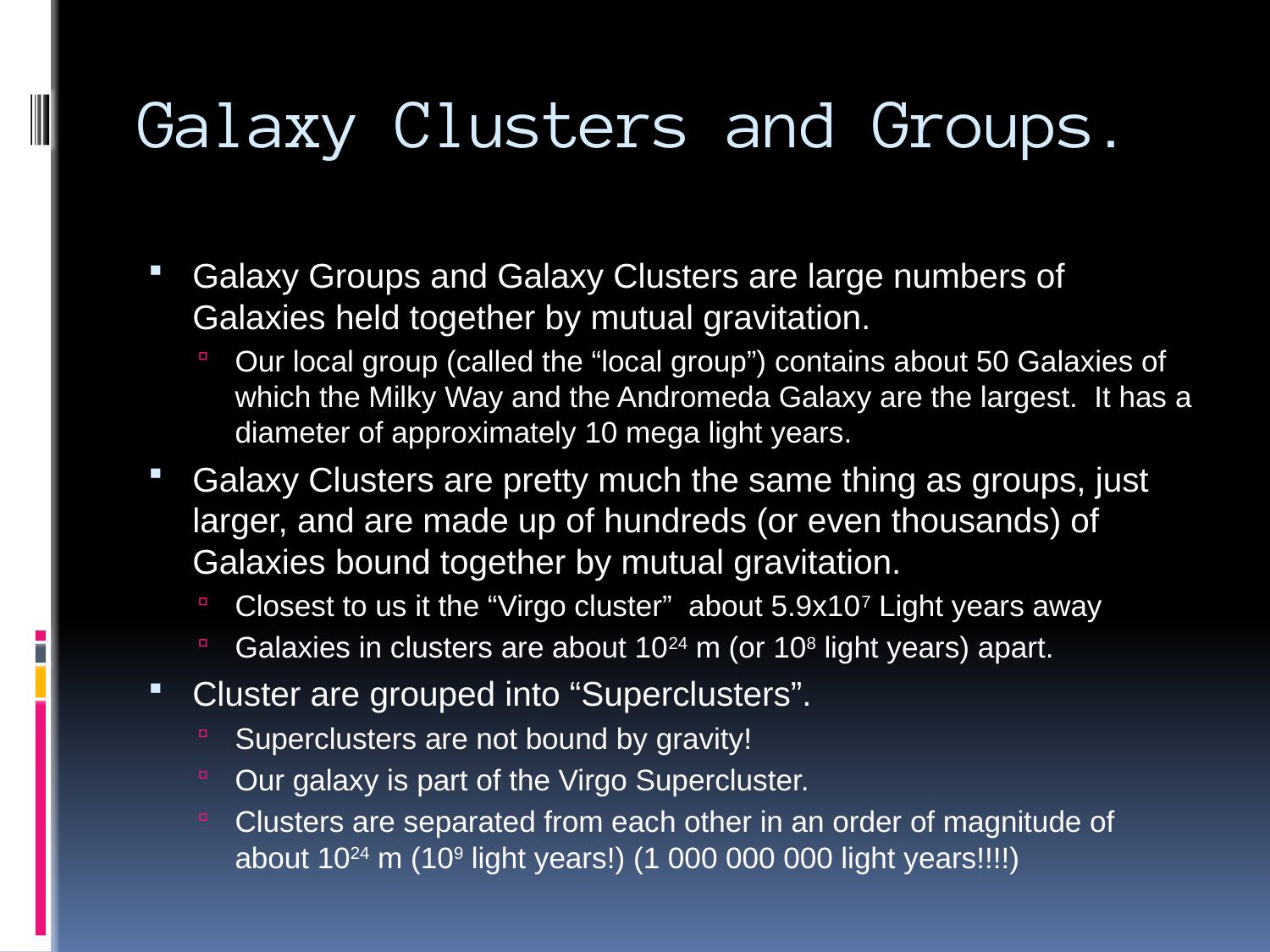

# Galaxy Clusters and Groups.
Galaxy Groups and Galaxy Clusters are large numbers of Galaxies held together by mutual gravitation.
Our local group (called the “local group”) contains about 50 Galaxies of which the Milky Way and the Andromeda Galaxy are the largest.  It has a diameter of approximately 10 mega light years.
Galaxy Clusters are pretty much the same thing as groups, just larger, and are made up of hundreds (or even thousands) of Galaxies bound together by mutual gravitation.
Closest to us it the “Virgo cluster”  about 5.9x107 Light years away
Galaxies in clusters are about 1024 m (or 108 light years) apart.
Cluster are grouped into “Superclusters”.
Superclusters are not bound by gravity!
Our galaxy is part of the Virgo Supercluster.
Clusters are separated from each other in an order of magnitude of about 1024 m (109 light years!) (1 000 000 000 light years!!!!)